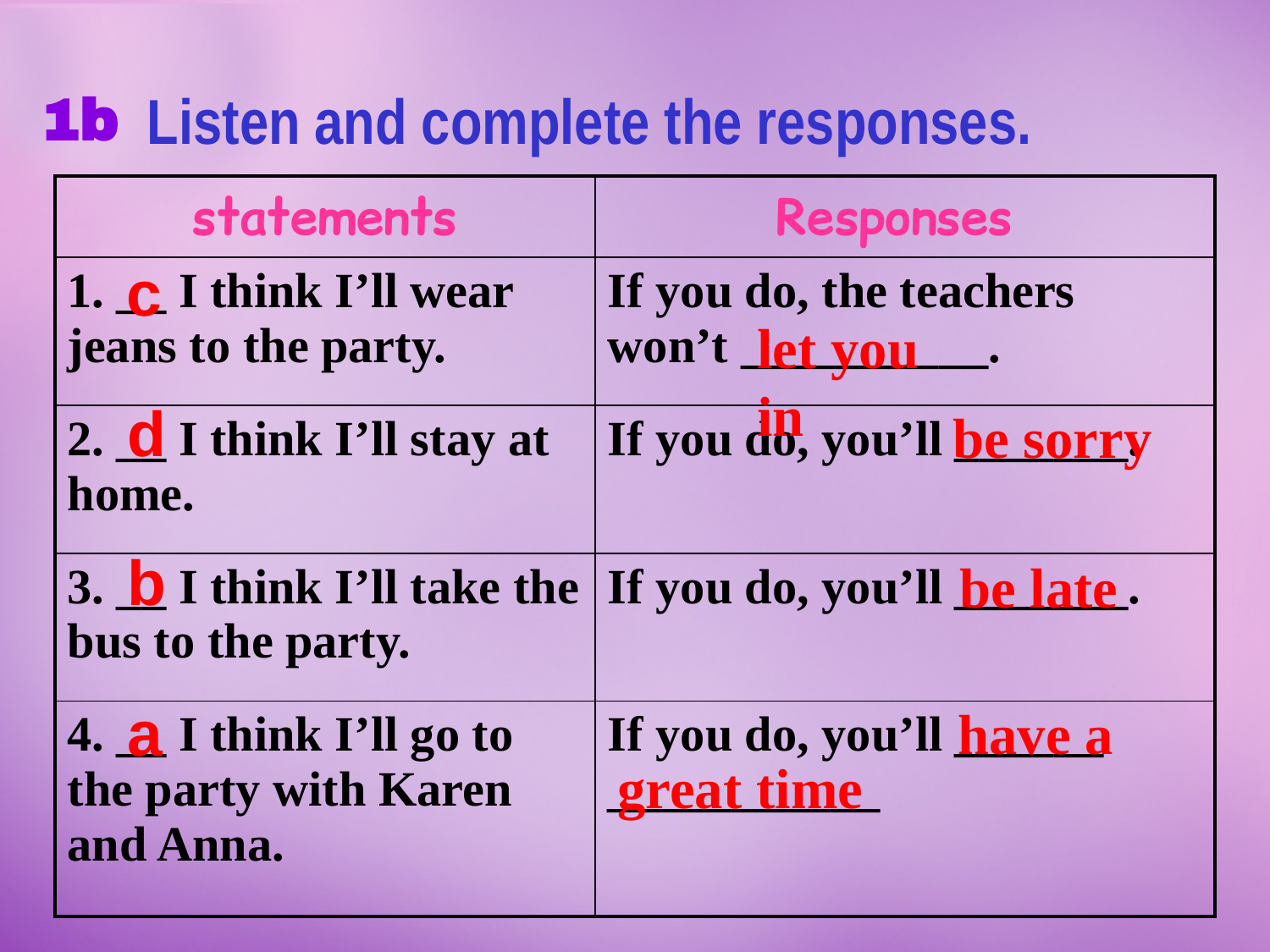

1b
Listen and complete the responses.
| statements | Responses |
| --- | --- |
| 1. \_\_ I think I’ll wear jeans to the party. | If you do, the teachers won’t \_\_\_\_\_\_\_\_\_\_. |
| 2. \_\_ I think I’ll stay at home. | If you do, you’ll \_\_\_\_\_\_\_. |
| 3. \_\_ I think I’ll take the bus to the party. | If you do, you’ll \_\_\_\_\_\_\_. |
| 4. \_\_ I think I’ll go to the party with Karen and Anna. | If you do, you’ll \_\_\_\_\_\_ \_\_\_\_\_\_\_\_\_\_\_ |
c
let you in
d
be sorry
b
be late
a
                        have a great time